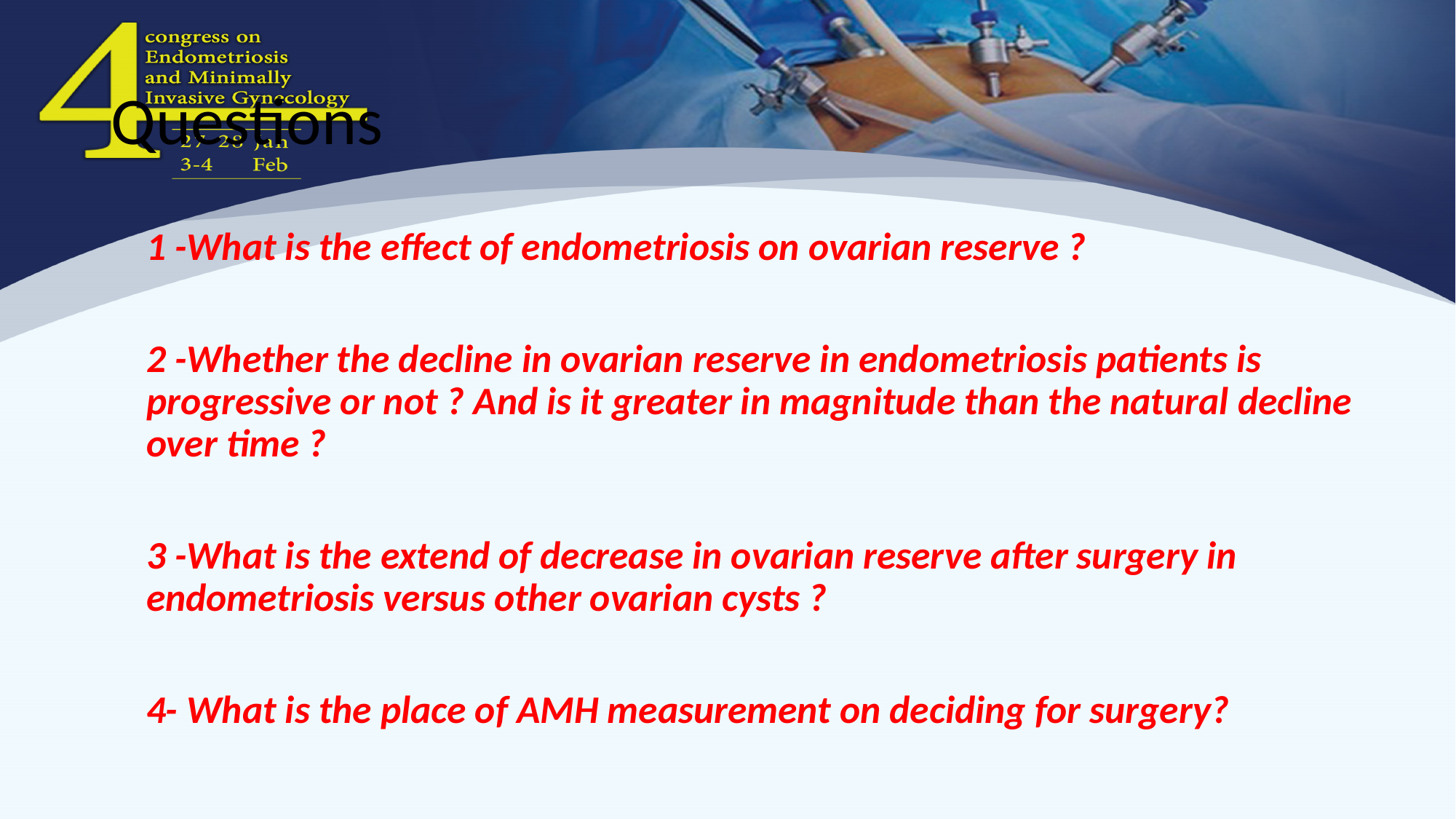

# Questions
1 -What is the effect of endometriosis on ovarian reserve ?

2 -Whether the decline in ovarian reserve in endometriosis patients is progressive or not ? And is it greater in magnitude than the natural decline over time ?

3 -What is the extend of decrease in ovarian reserve after surgery in endometriosis versus other ovarian cysts ?

4- What is the place of AMH measurement on deciding for surgery?